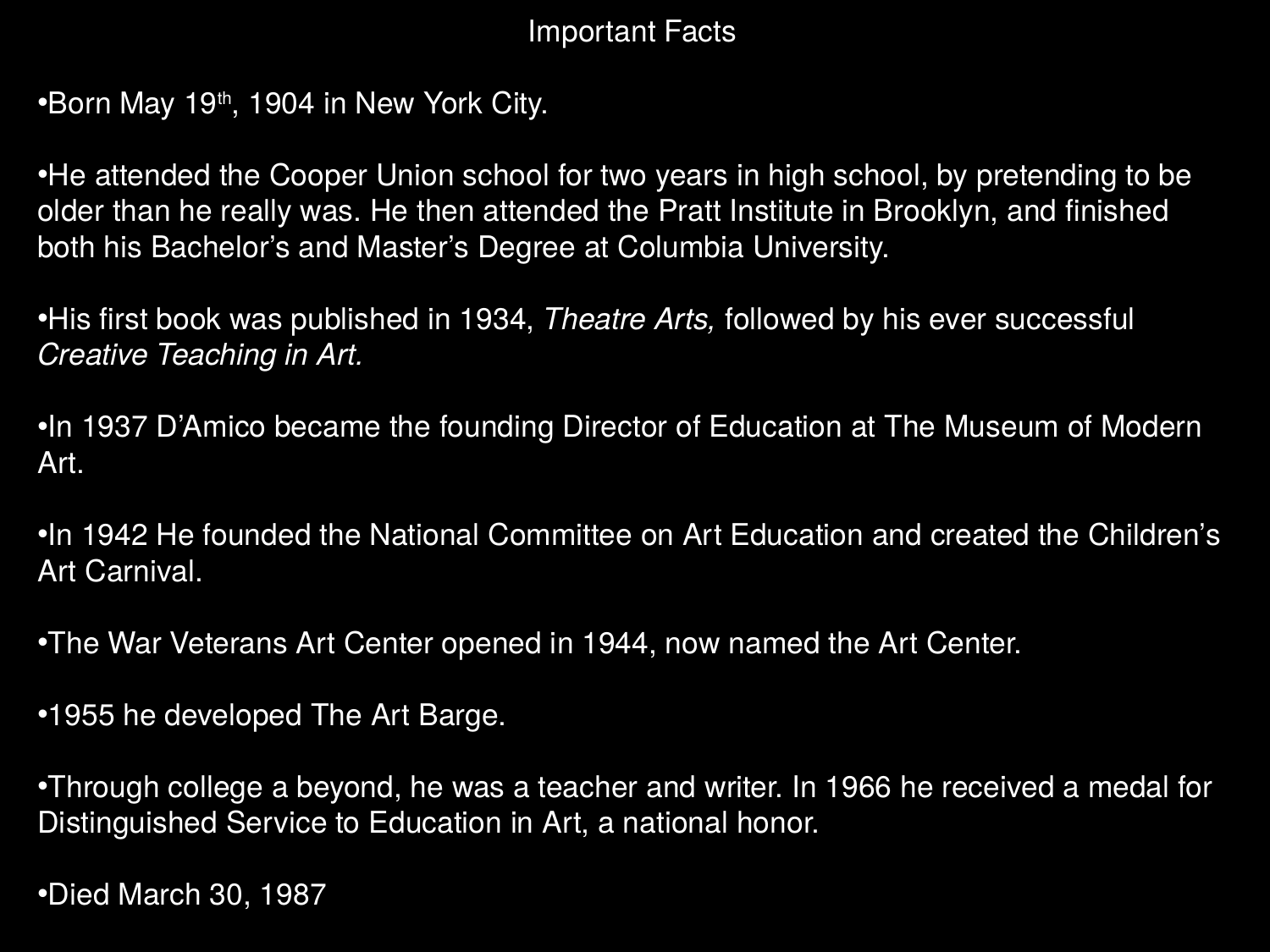

Important Facts

Born May 19th, 1904 in New York City.

He attended the Cooper Union school for two years in high school, by pretending to be older than he really was. He then attended the Pratt Institute in Brooklyn, and finished both his Bachelor’s and Master’s Degree at Columbia University.

His first book was published in 1934, Theatre Arts, followed by his ever successful Creative Teaching in Art.

In 1937 D’Amico became the founding Director of Education at The Museum of Modern Art.

In 1942 He founded the National Committee on Art Education and created the Children’s Art Carnival.

The War Veterans Art Center opened in 1944, now named the Art Center.

1955 he developed The Art Barge.

Through college a beyond, he was a teacher and writer. In 1966 he received a medal for Distinguished Service to Education in Art, a national honor.

Died March 30, 1987